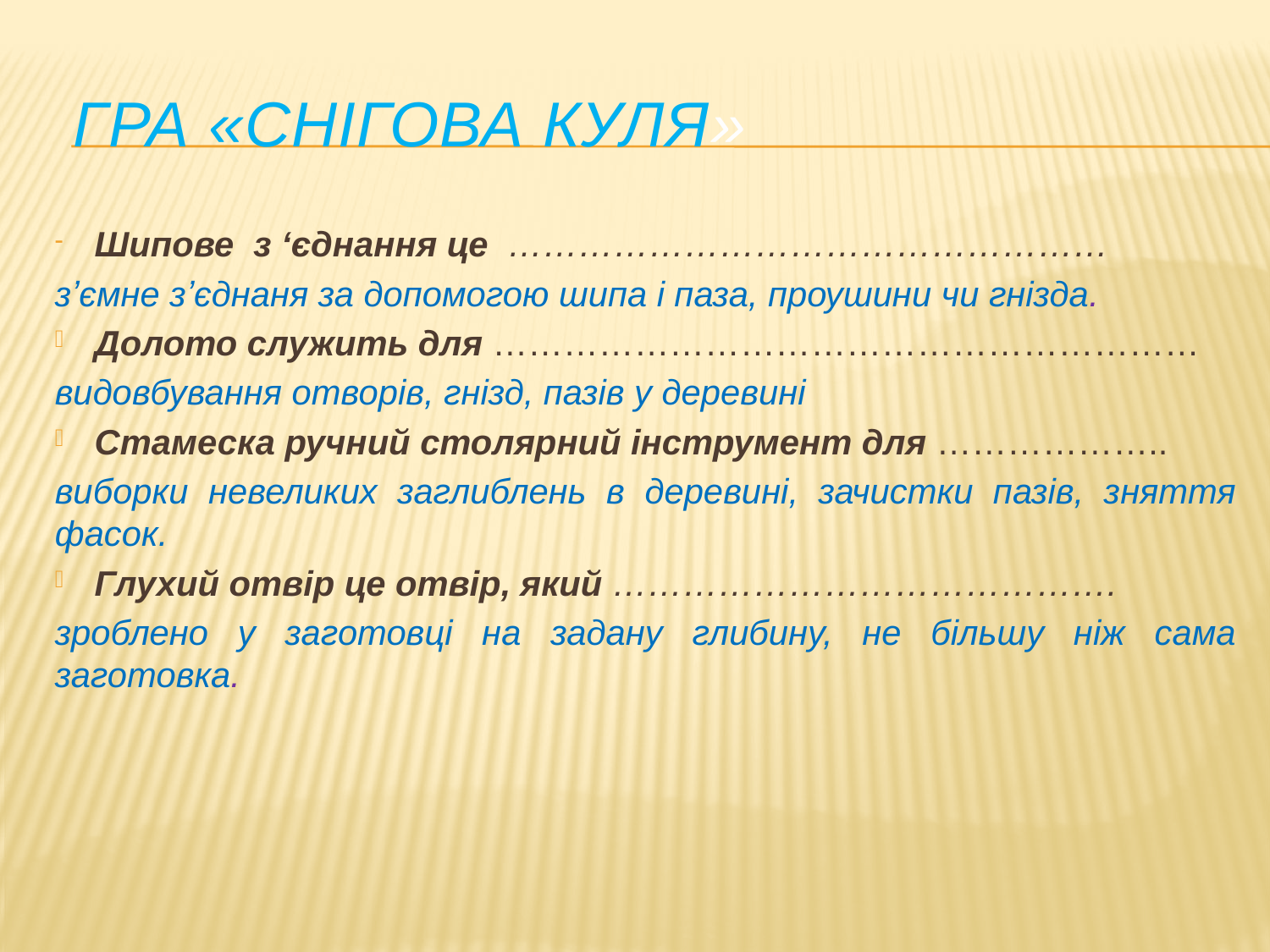

# Гра «Снігова куля»
Шипове  з ‘єднання це  ……………………………………………
зʼємне зʼєднаня за допомогою шипа і паза, проушини чи гнізда.
Долото служить для ……………………………………………………
видовбування отворів, гнізд, пазів у деревині
Стамеска ручний столярний інструмент для ………………..
виборки невеликих заглиблень в деревині, зачистки пазів, зняття фасок.
Глухий отвір це отвір, який …………………………………….
зроблено у заготовці на задану глибину, не більшу ніж сама заготовка.